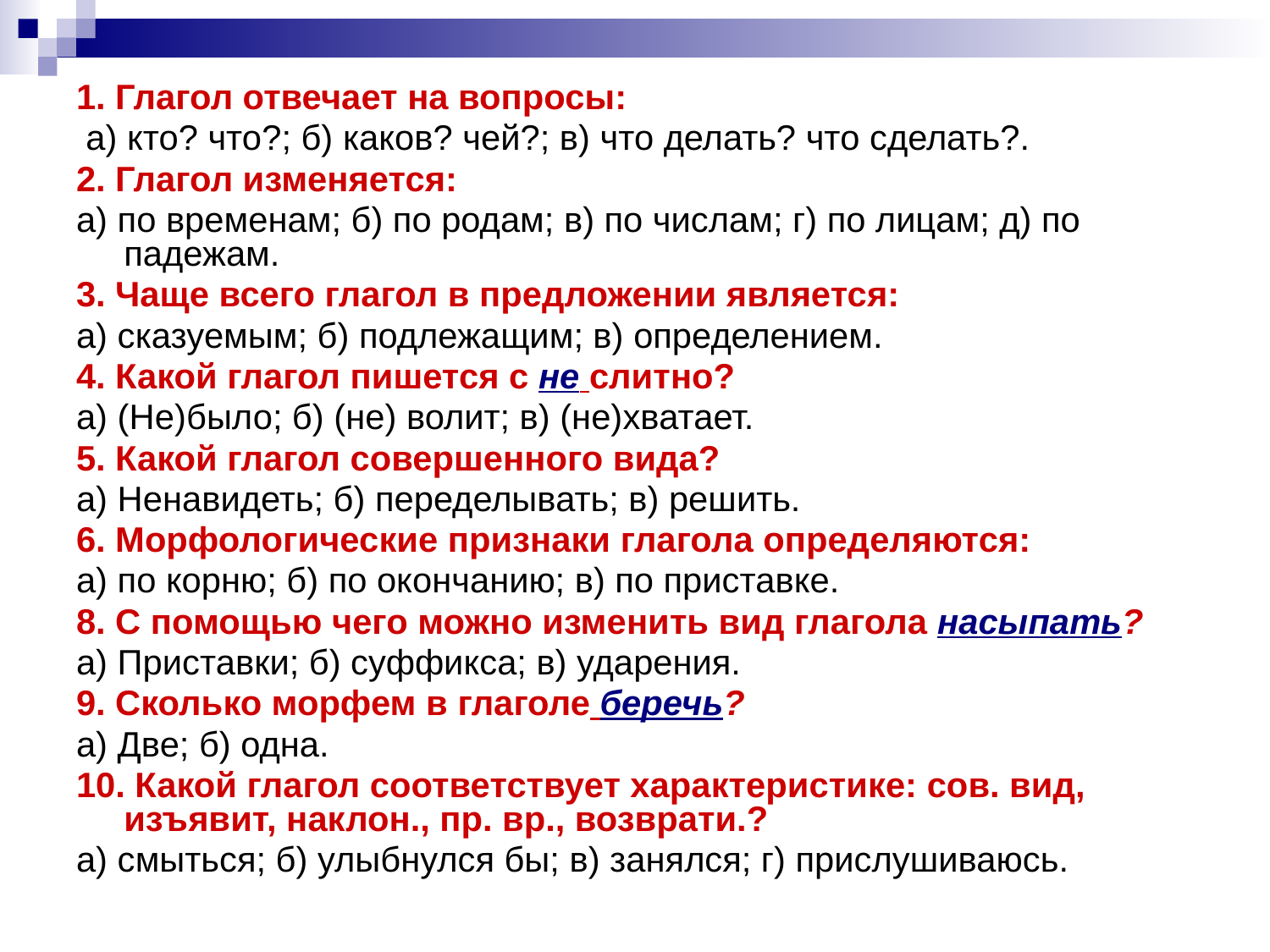

#
1. Глагол отвечает на вопросы:
 а) кто? что?; б) каков? чей?; в) что делать? что сделать?.
2. Глагол изменяется:
а) по временам; б) по родам; в) по числам; г) по лицам; д) по падежам.
3. Чаще всего глагол в предложении является:
а) сказуемым; б) подлежащим; в) определением.
4. Какой глагол пишется с не слитно?
а) (Не)было; б) (не) волит; в) (не)хватает.
5. Какой глагол совершенного вида?
а) Ненавидеть; б) переделывать; в) решить.
6. Морфологические признаки глагола определяются:
а) по корню; б) по окончанию; в) по приставке.
8. С помощью чего можно изменить вид глагола насыпать?
а) Приставки; б) суффикса; в) ударения.
9. Сколько морфем в глаголе беречь?
а) Две; б) одна.
10. Какой глагол соответствует характеристике: сов. вид, изъявит, наклон., пр. вр., возврати.?
а) смыться; б) улыбнулся бы; в) занялся; г) прислушиваюсь.